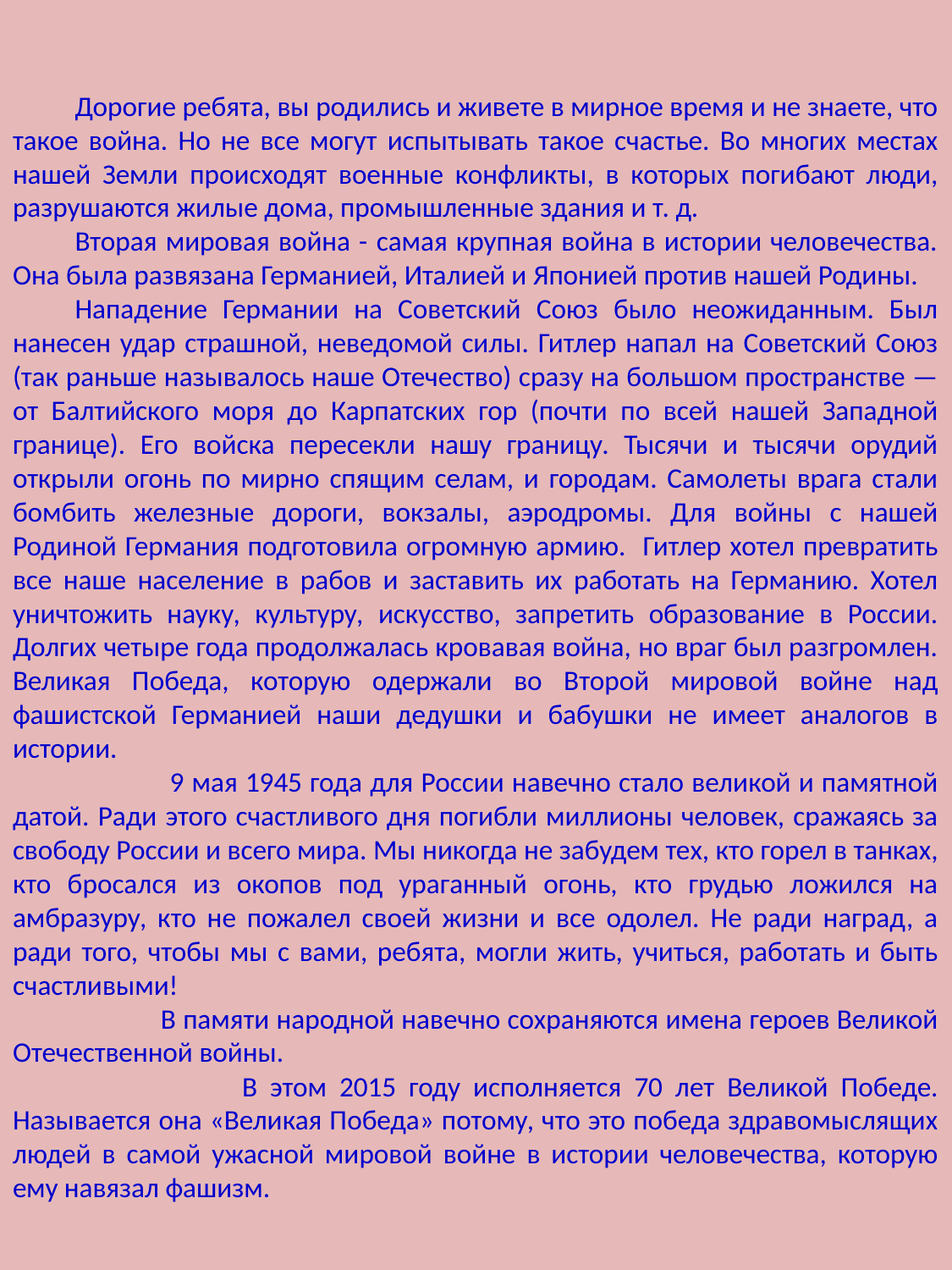

Дорогие ребята, вы родились и живете в мирное время и не знаете, что такое война. Но не все могут испытывать такое счастье. Во многих местах нашей Земли происходят военные конфликты, в которых погибают люди, разрушаются жилые дома, промышленные здания и т. д.
Вторая мировая война - самая крупная война в истории человечества. Она была развязана Германией, Италией и Японией против нашей Родины.
Нападение Германии на Советский Союз было неожиданным. Был нанесен удар страшной, неведомой силы. Гитлер напал на Советский Союз (так раньше называлось наше Отечество) сразу на большом пространстве — от Балтийского моря до Карпатских гор (почти по всей нашей Западной границе). Его войска пересекли нашу границу. Тысячи и тысячи орудий открыли огонь по мирно спящим селам, и городам. Самолеты врага стали бомбить железные дороги, вокзалы, аэродромы. Для войны с нашей Родиной Германия подготовила огромную армию.  Гитлер хотел превратить все наше население в рабов и заставить их работать на Германию. Хотел уничтожить науку, культуру, искусство, запретить образование в России. Долгих четыре года продолжалась кровавая война, но враг был разгромлен. Великая Победа, которую одержали во Второй мировой войне над фашистской Германией наши дедушки и бабушки не имеет аналогов в истории.
            9 мая 1945 года для России навечно стало великой и памятной датой. Ради этого счастливого дня погибли миллионы человек, сражаясь за свободу России и всего мира. Мы никогда не забудем тех, кто горел в танках, кто бросался из окопов под ураганный огонь, кто грудью ложился на амбразуру, кто не пожалел своей жизни и все одолел. Не ради наград, а ради того, чтобы мы с вами, ребята, могли жить, учиться, работать и быть счастливыми!
            В памяти народной навечно сохраняются имена героев Великой Отечественной войны.
             В этом 2015 году исполняется 70 лет Великой Победе. Называется она «Великая Победа» потому, что это победа здравомыслящих людей в самой ужасной мировой войне в истории человечества, которую ему навязал фашизм.